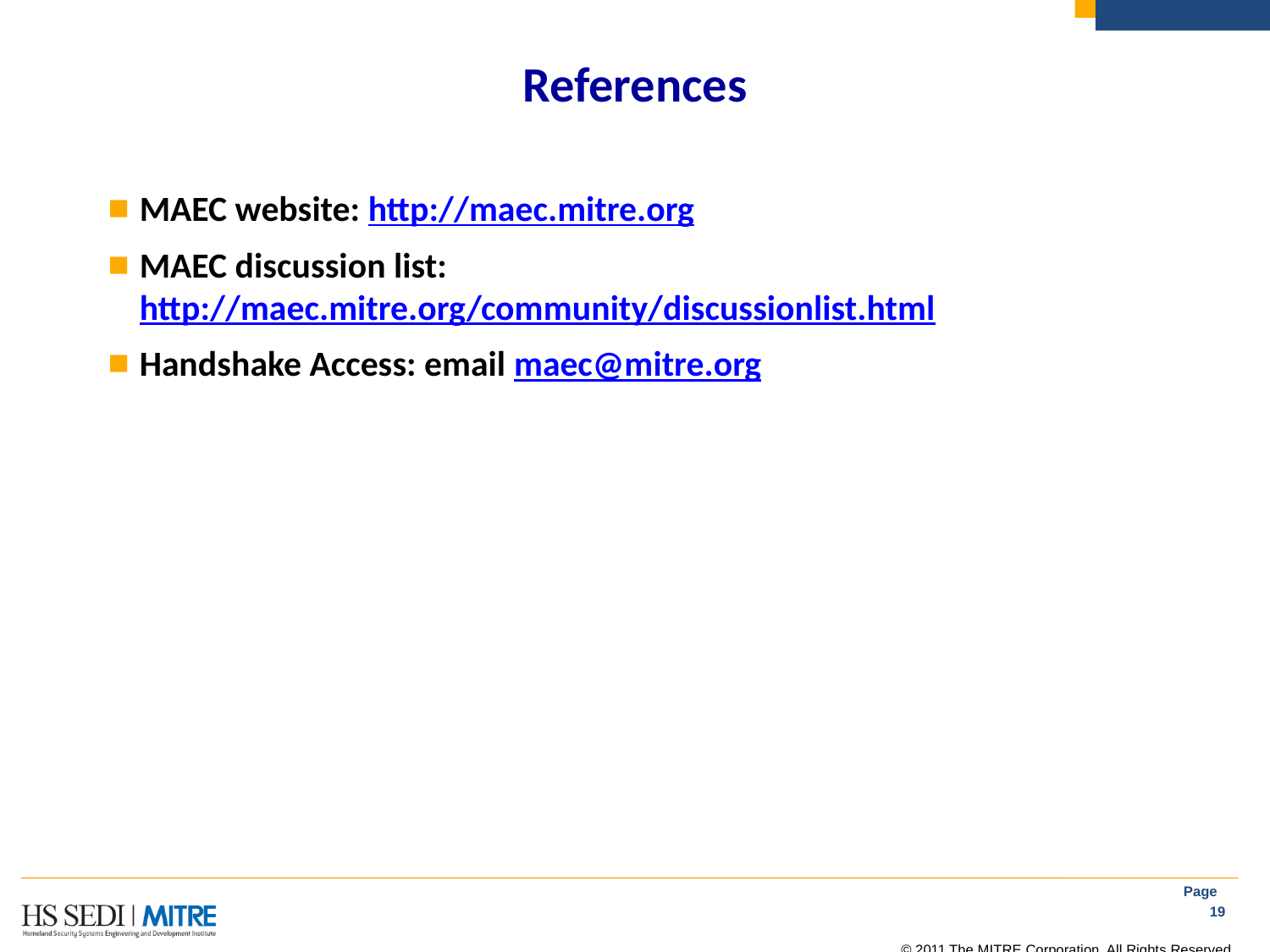

# References
MAEC website: http://maec.mitre.org
MAEC discussion list: http://maec.mitre.org/community/discussionlist.html
Handshake Access: email maec@mitre.org

Page  19